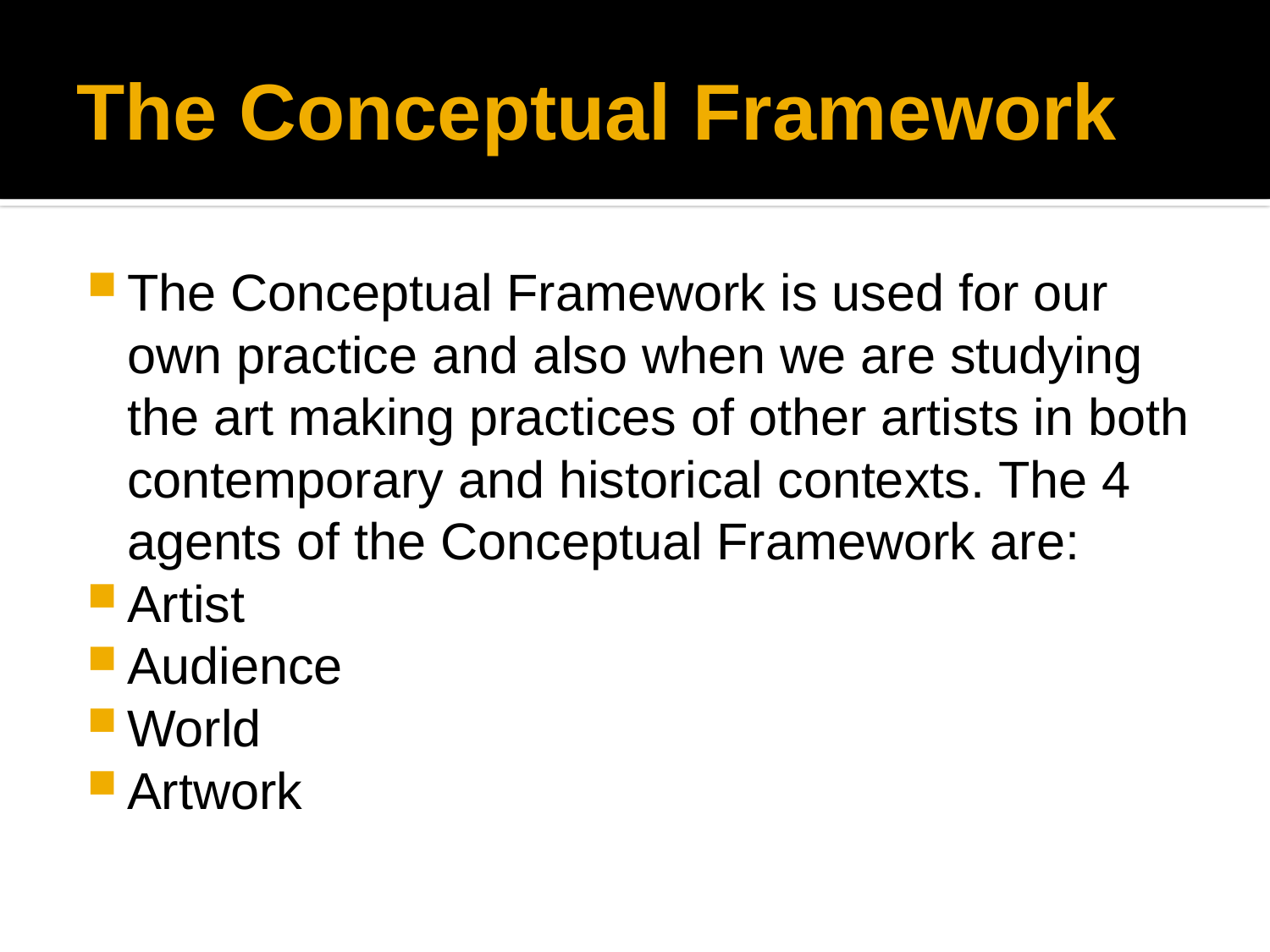

# The Conceptual Framework
The Conceptual Framework is used for our own practice and also when we are studying the art making practices of other artists in both contemporary and historical contexts. The 4 agents of the Conceptual Framework are:
Artist
Audience
World
Artwork